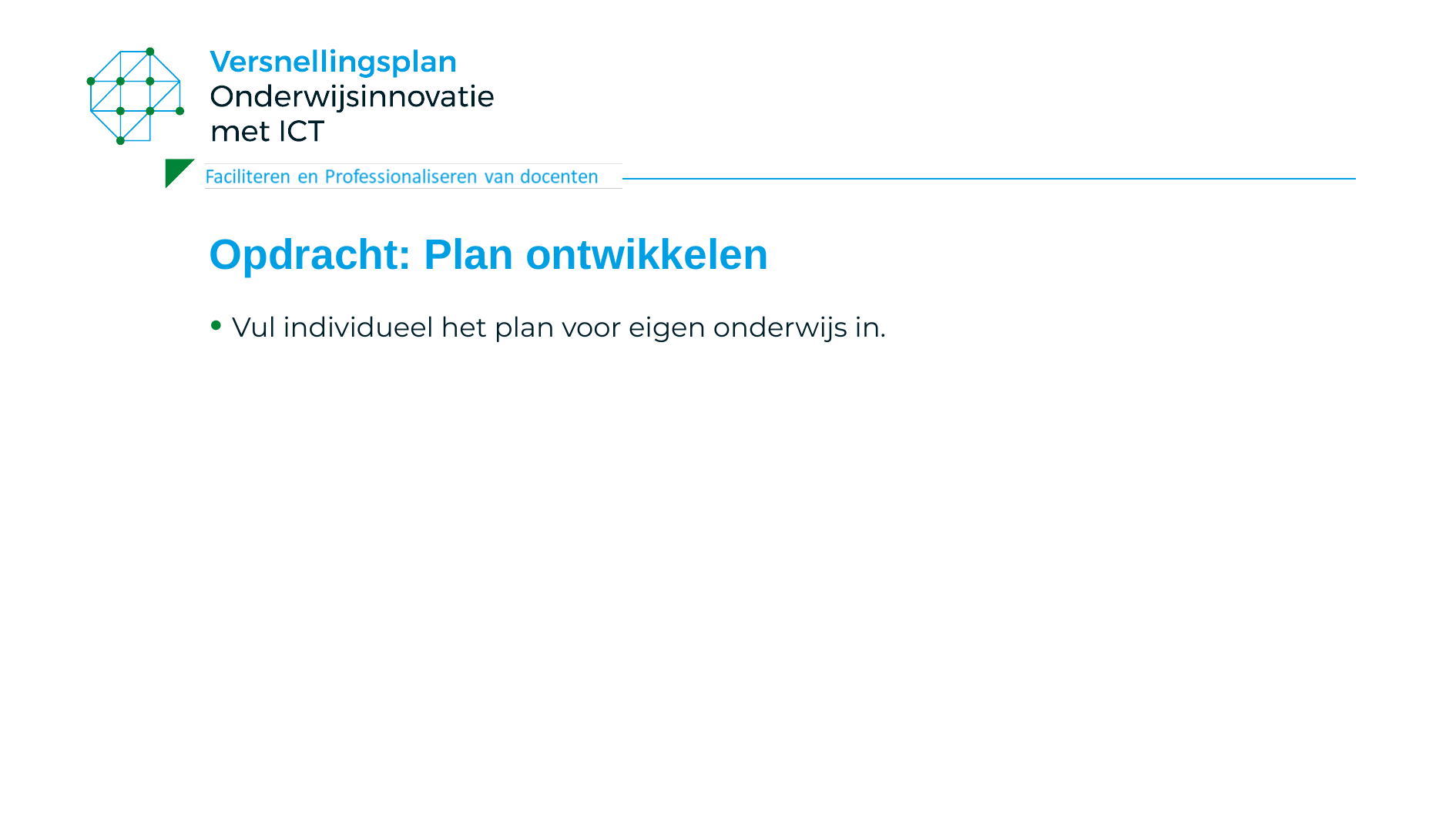

# Opdracht: Plan ontwikkelen
Vul individueel het plan voor eigen onderwijs in.